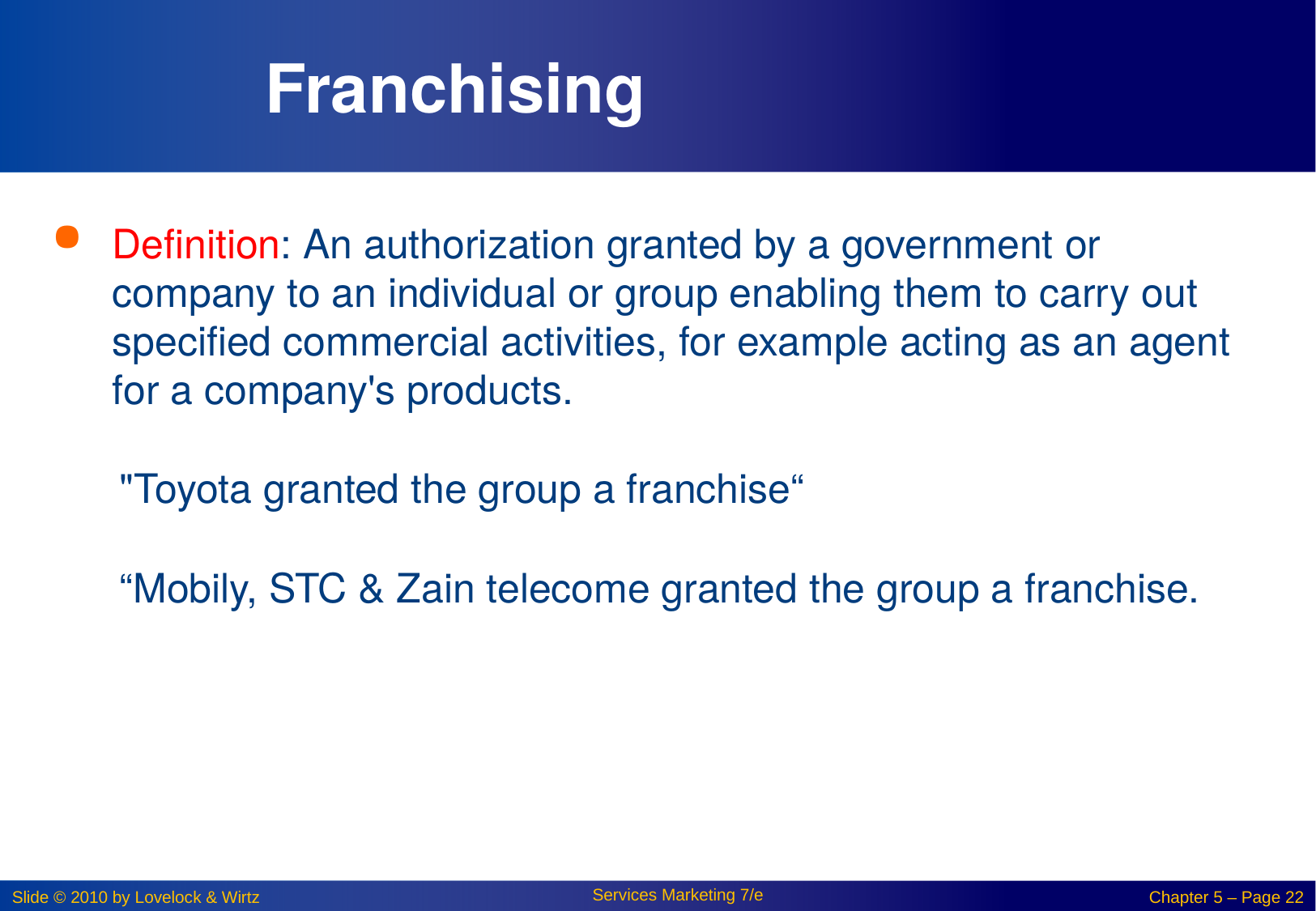

# Franchising
Definition: An authorization granted by a government or company to an individual or group enabling them to carry out specified commercial activities, for example acting as an agent for a company's products.
      "Toyota granted the group a franchise“
      “Mobily, STC & Zain telecome granted the group a franchise.